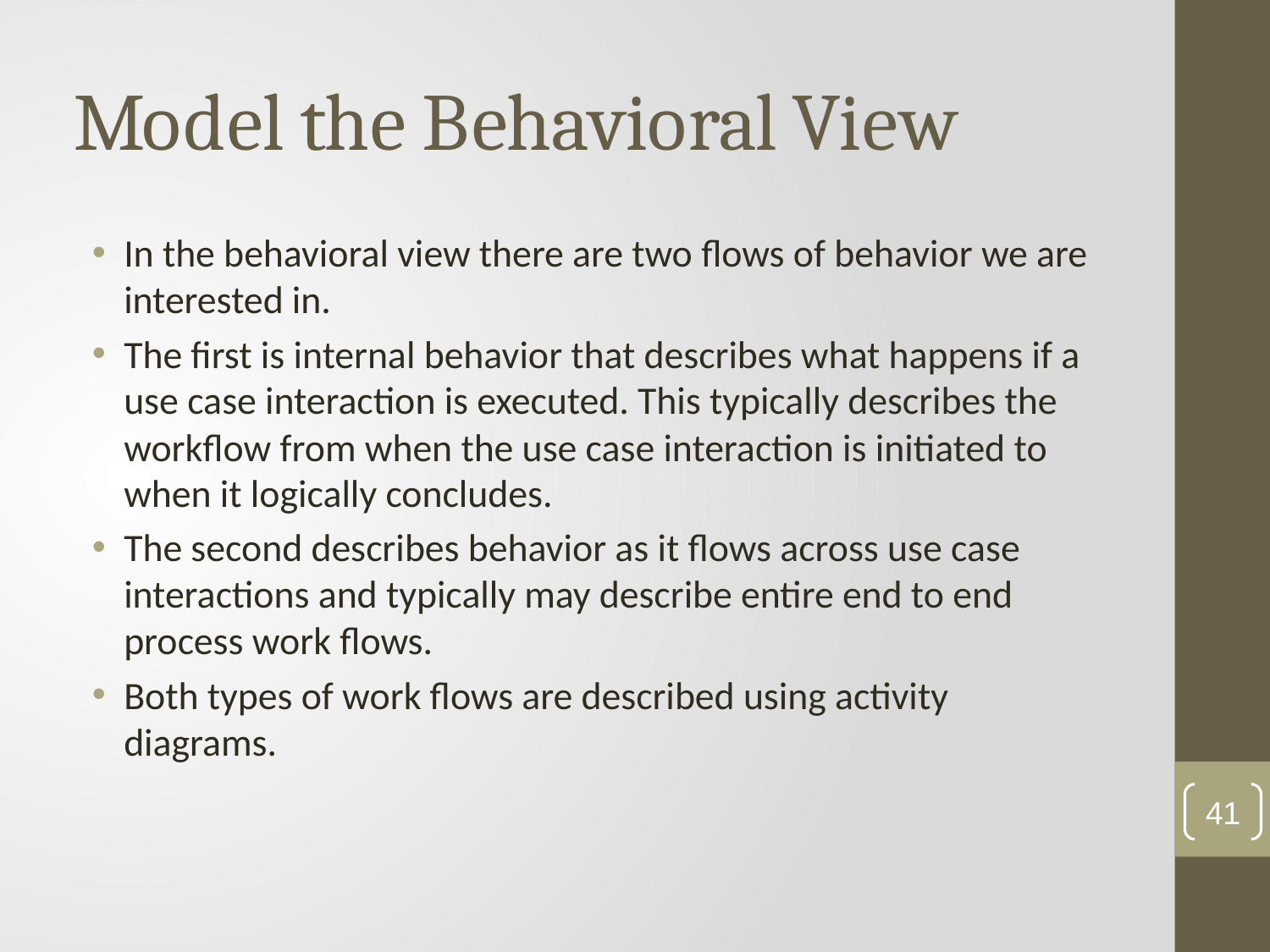

# Model the Behavioral View
In the behavioral view there are two flows of behavior we are interested in.
The first is internal behavior that describes what happens if a use case interaction is executed. This typically describes the workflow from when the use case interaction is initiated to when it logically concludes.
The second describes behavior as it flows across use case interactions and typically may describe entire end to end process work flows.
Both types of work flows are described using activity diagrams.

41